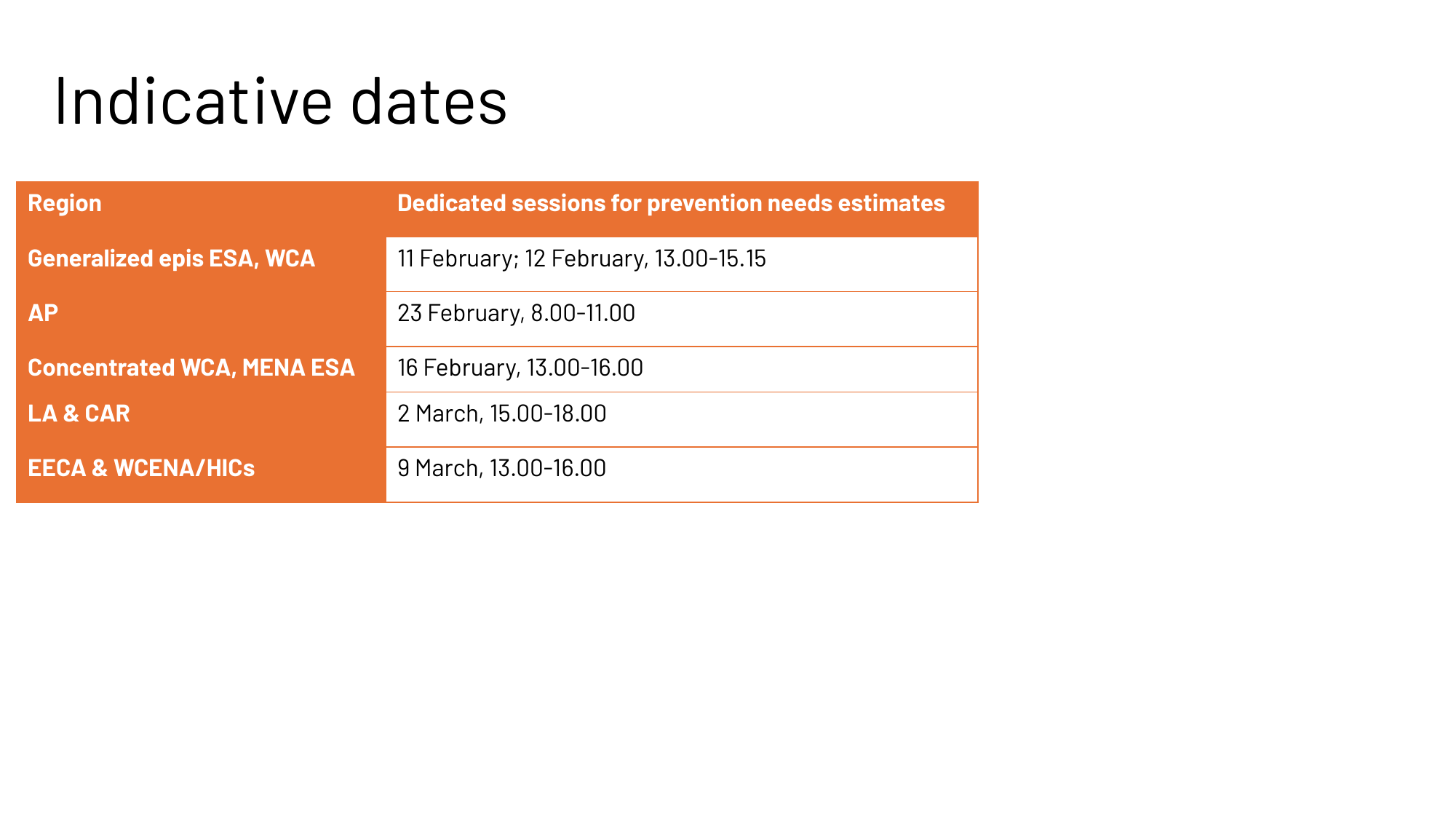

# Indicative dates
| Region | Dedicated sessions for prevention needs estimates |
| --- | --- |
| Generalized epis ESA, WCA | 11 February; 12 February, 13.00-15.15 |
| AP | 23 February, 8.00-11.00 |
| Concentrated WCA, MENA ESA | 16 February, 13.00-16.00 |
| LA & CAR | 2 March, 15.00-18.00 |
| EECA & WCENA/HICs | 9 March, 13.00-16.00 |